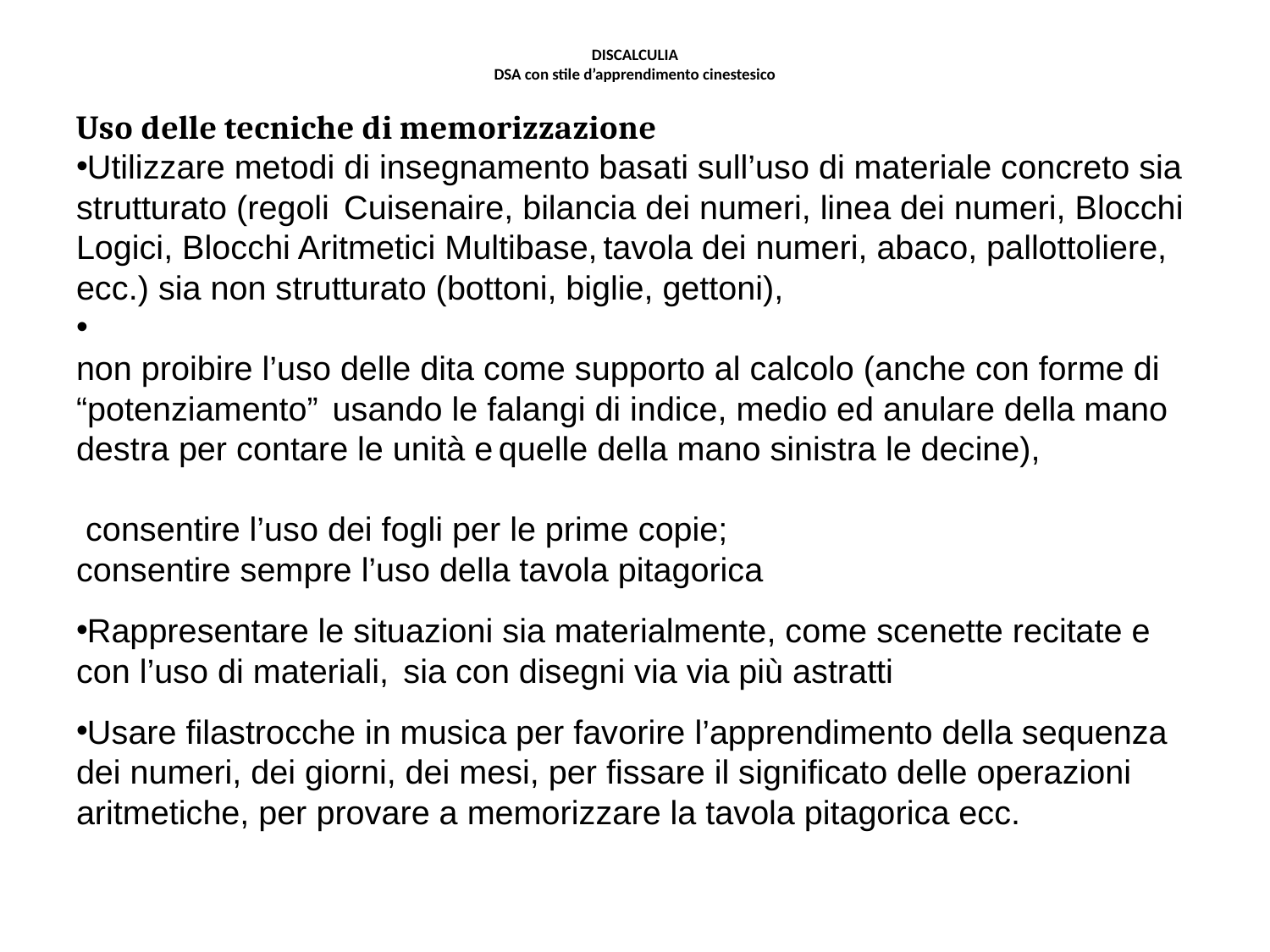

# DISCALCULIA DSA con stile d’apprendimento cinestesico
Uso delle tecniche di memorizzazione
Utilizzare metodi di insegnamento basati sull’uso di materiale concreto sia strutturato (regoli  Cuisenaire, bilancia dei numeri, linea dei numeri, Blocchi Logici, Blocchi Aritmetici Multibase, tavola dei numeri, abaco, pallottoliere, ecc.) sia non strutturato (bottoni, biglie, gettoni),

non proibire l’uso delle dita come supporto al calcolo (anche con forme di “potenziamento”  usando le falangi di indice, medio ed anulare della mano destra per contare le unità e quelle della mano sinistra le decine),

 consentire l’uso dei fogli per le prime copie;
consentire sempre l’uso della tavola pitagorica

Rappresentare le situazioni sia materialmente, come scenette recitate e con l’uso di materiali,  sia con disegni via via più astratti

Usare filastrocche in musica per favorire l’apprendimento della sequenza dei numeri, dei giorni, dei mesi, per fissare il significato delle operazioni aritmetiche, per provare a memorizzare la tavola pitagorica ecc.